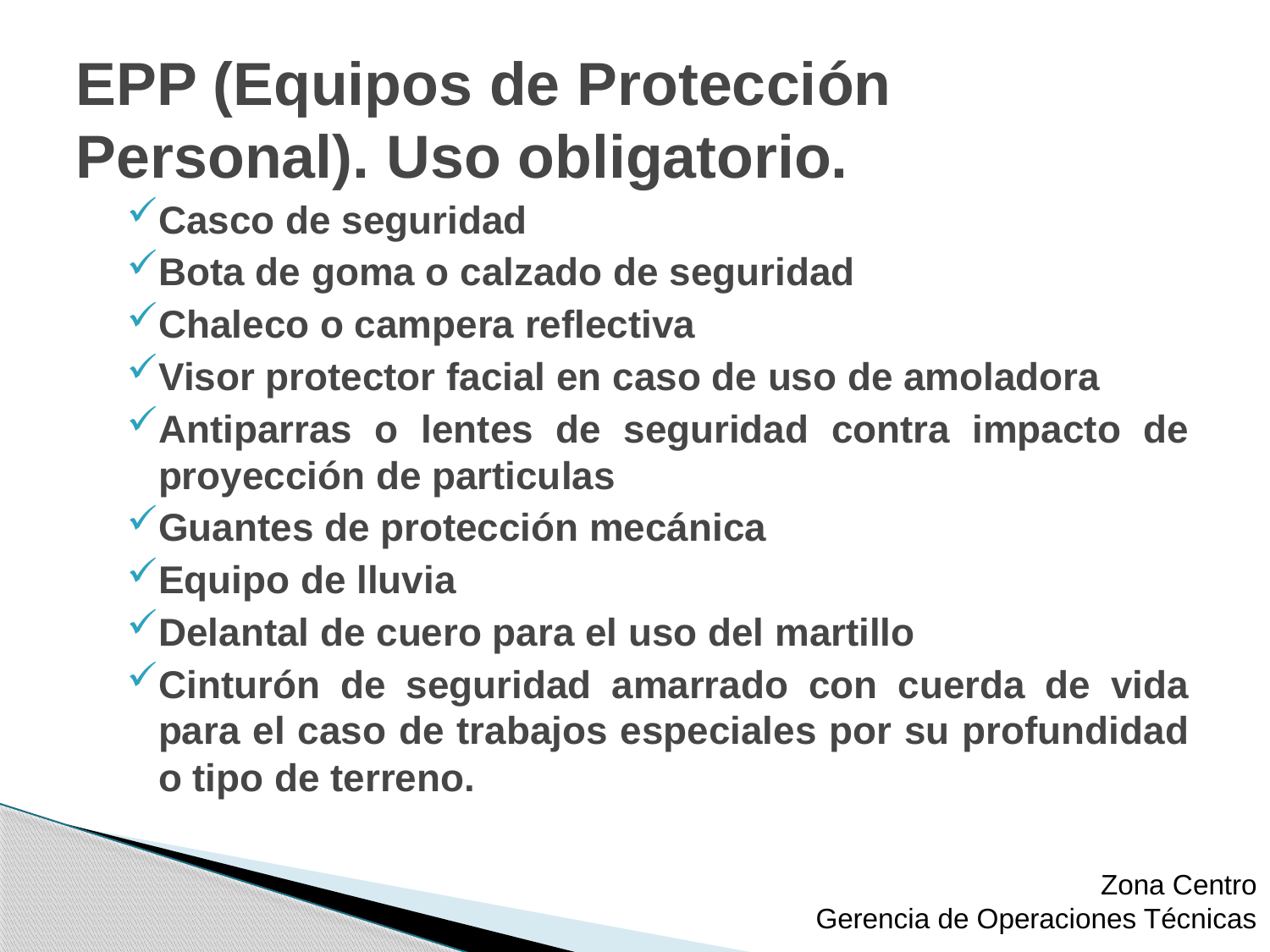

# EPP (Equipos de Protección Personal). Uso obligatorio.
Casco de seguridad
Bota de goma o calzado de seguridad
Chaleco o campera reflectiva
Visor protector facial en caso de uso de amoladora
Antiparras o lentes de seguridad contra impacto de proyección de particulas
Guantes de protección mecánica
Equipo de lluvia
Delantal de cuero para el uso del martillo
Cinturón de seguridad amarrado con cuerda de vida para el caso de trabajos especiales por su profundidad o tipo de terreno.

Zona Centro
Gerencia de Operaciones Técnicas